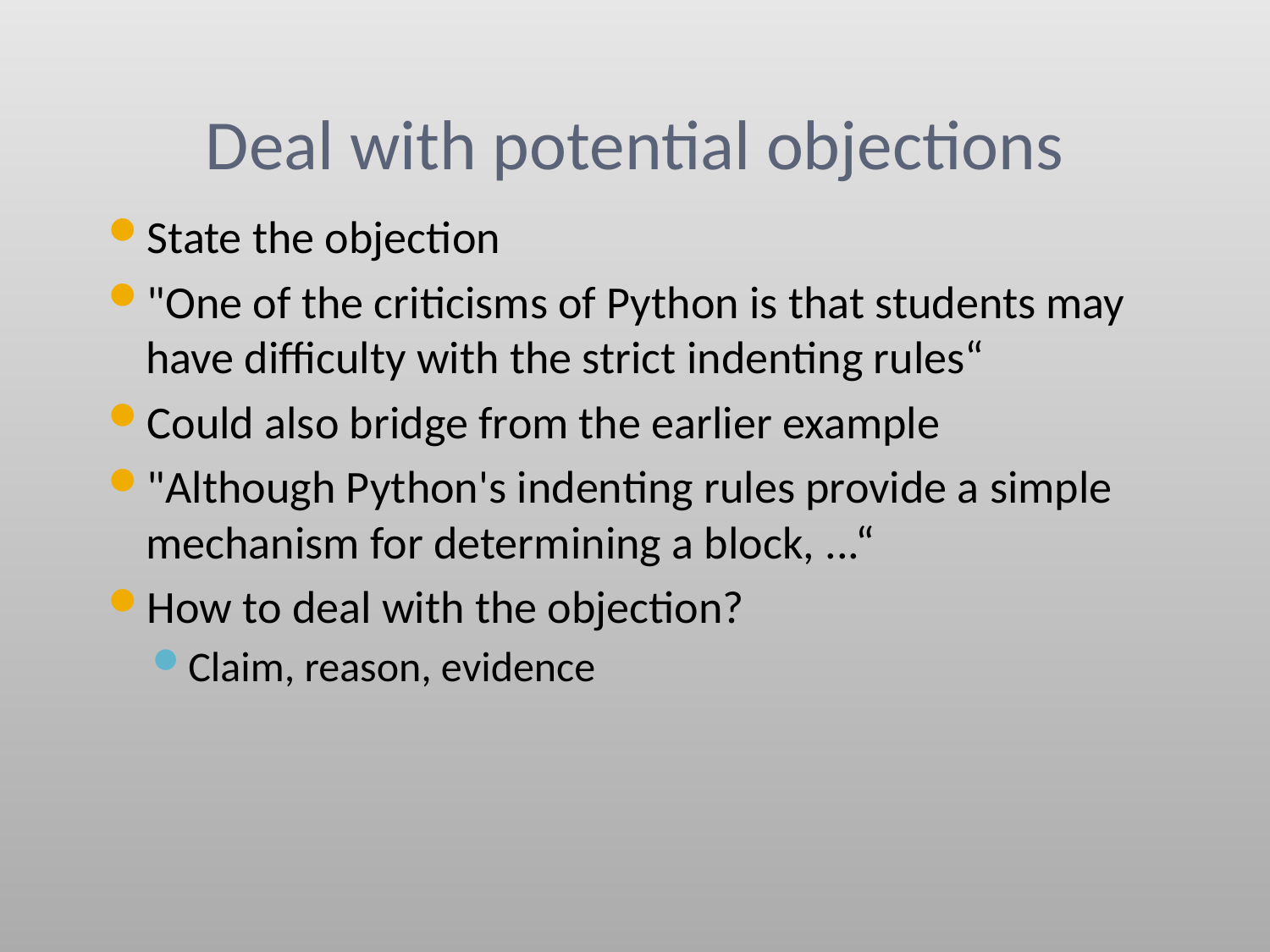

# Deal with potential objections
State the objection
"One of the criticisms of Python is that students may have difficulty with the strict indenting rules“
Could also bridge from the earlier example
"Although Python's indenting rules provide a simple mechanism for determining a block, ...“
How to deal with the objection?
Claim, reason, evidence